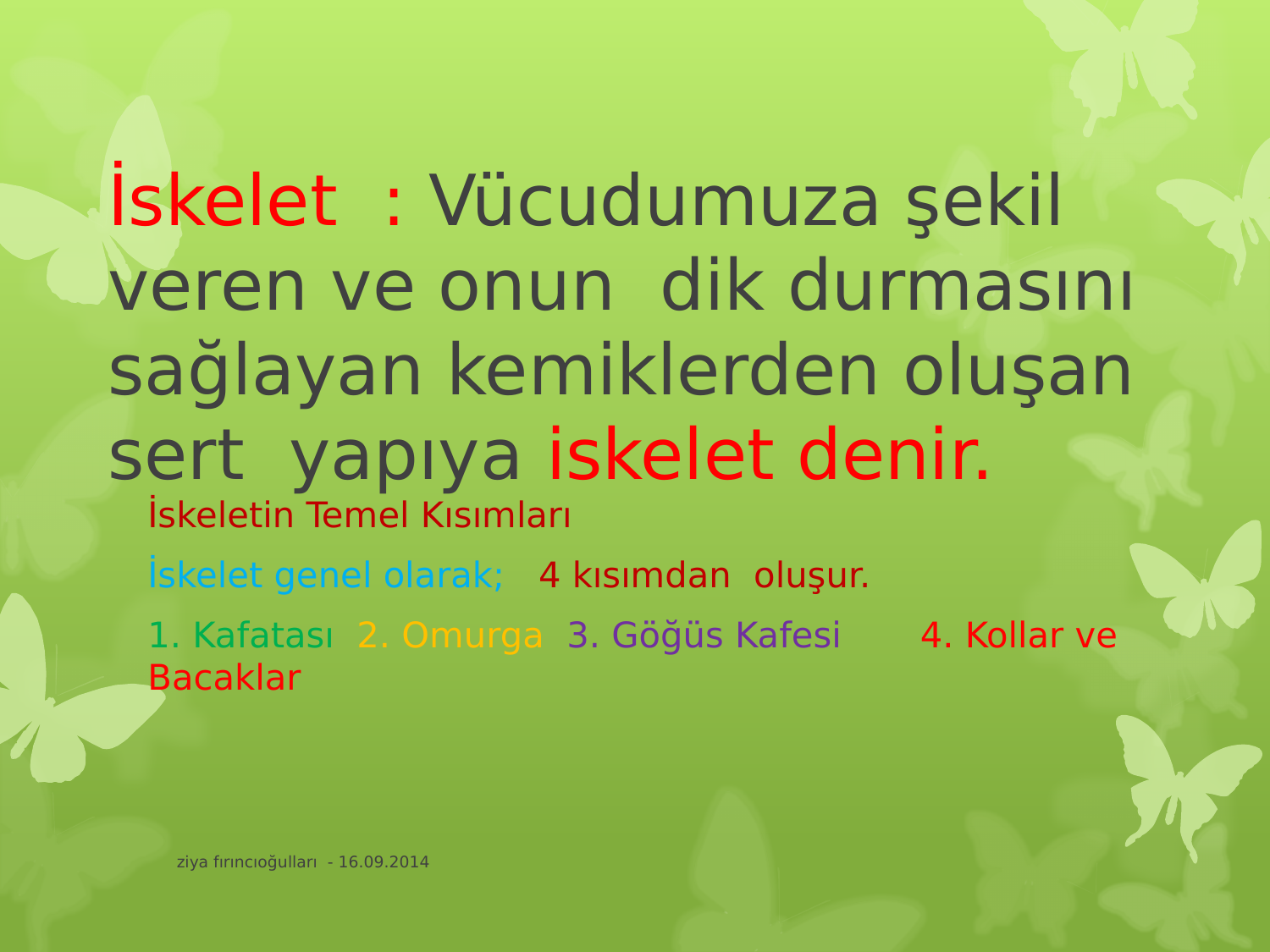

# İskelet  : Vücudumuza şekil veren ve onun  dik durmasını  sağlayan kemiklerden oluşan sert  yapıya iskelet denir.
İskeletin Temel Kısımları
İskelet genel olarak;   4 kısımdan  oluşur.
1. Kafatası  2. Omurga  3. Göğüs Kafesi       4. Kollar ve Bacaklar
ziya fırıncıoğulları  - 16.09.2014